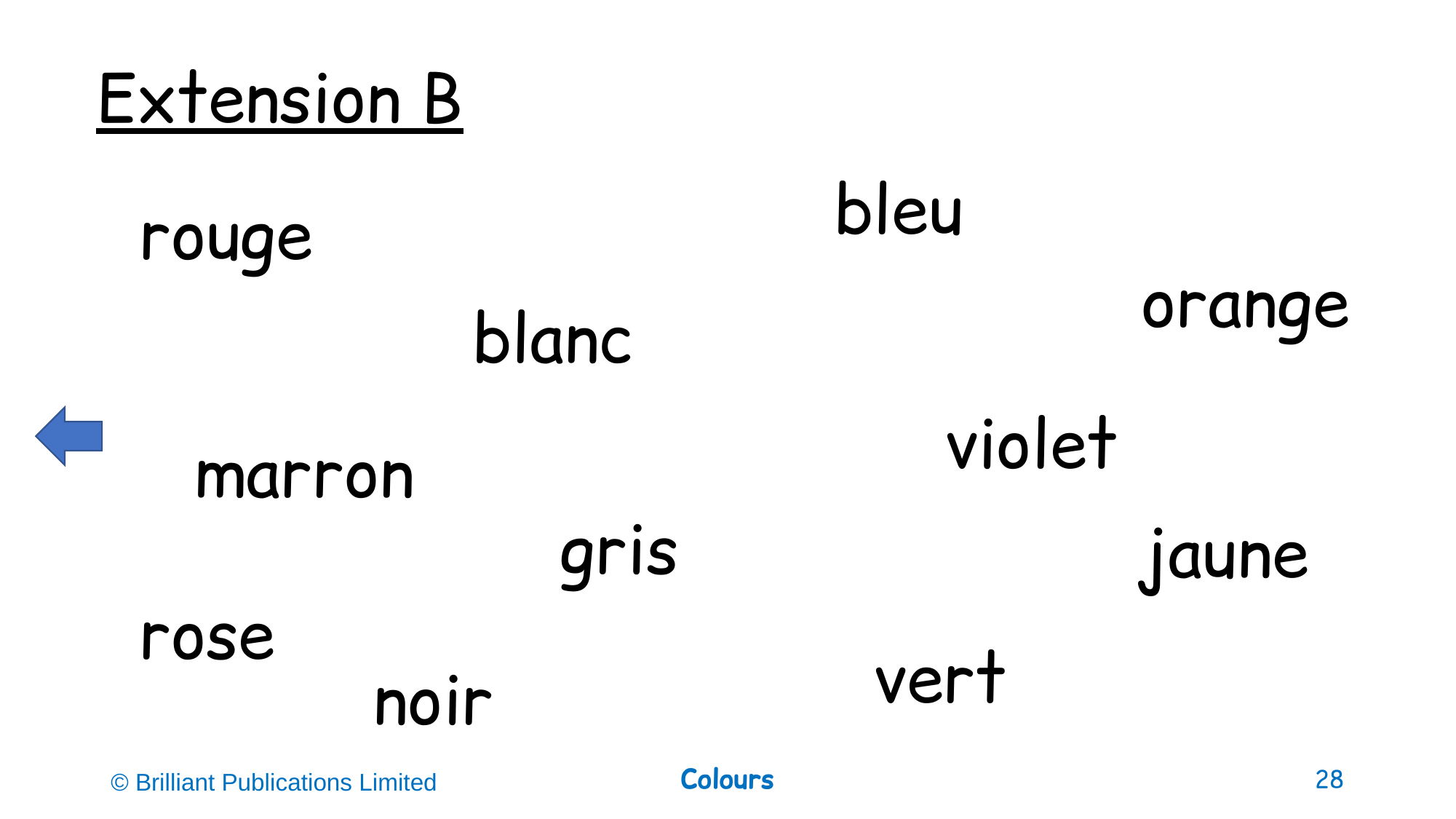

Extension B
bleu
rouge
orange
blanc
violet
marron
gris
jaune
rose
vert
noir
© Brilliant Publications Limited
Colours
28